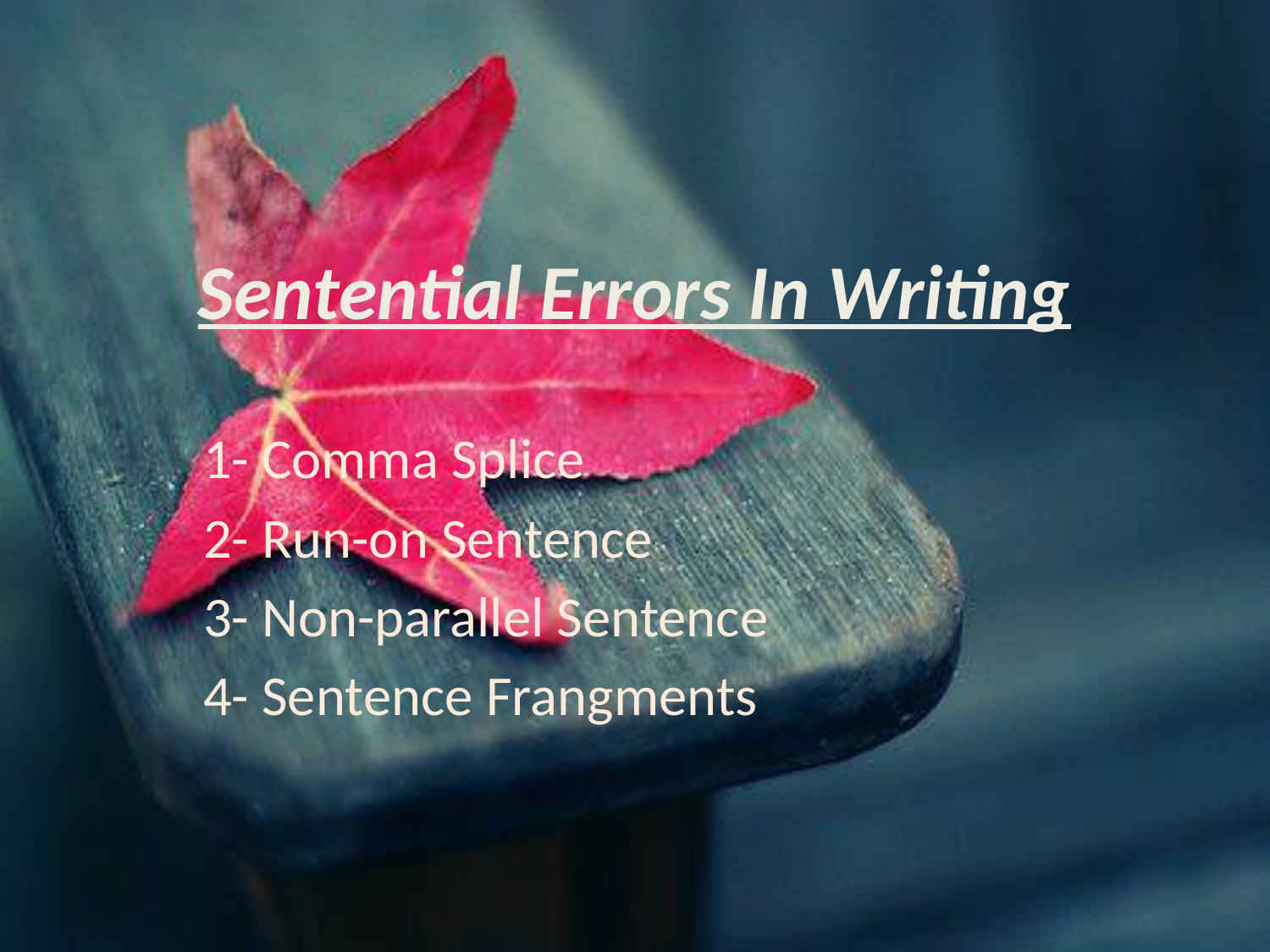

# Sentential Errors In Writing
1- Comma Splice
2- Run-on Sentence
3- Non-parallel Sentence
4- Sentence Frangments